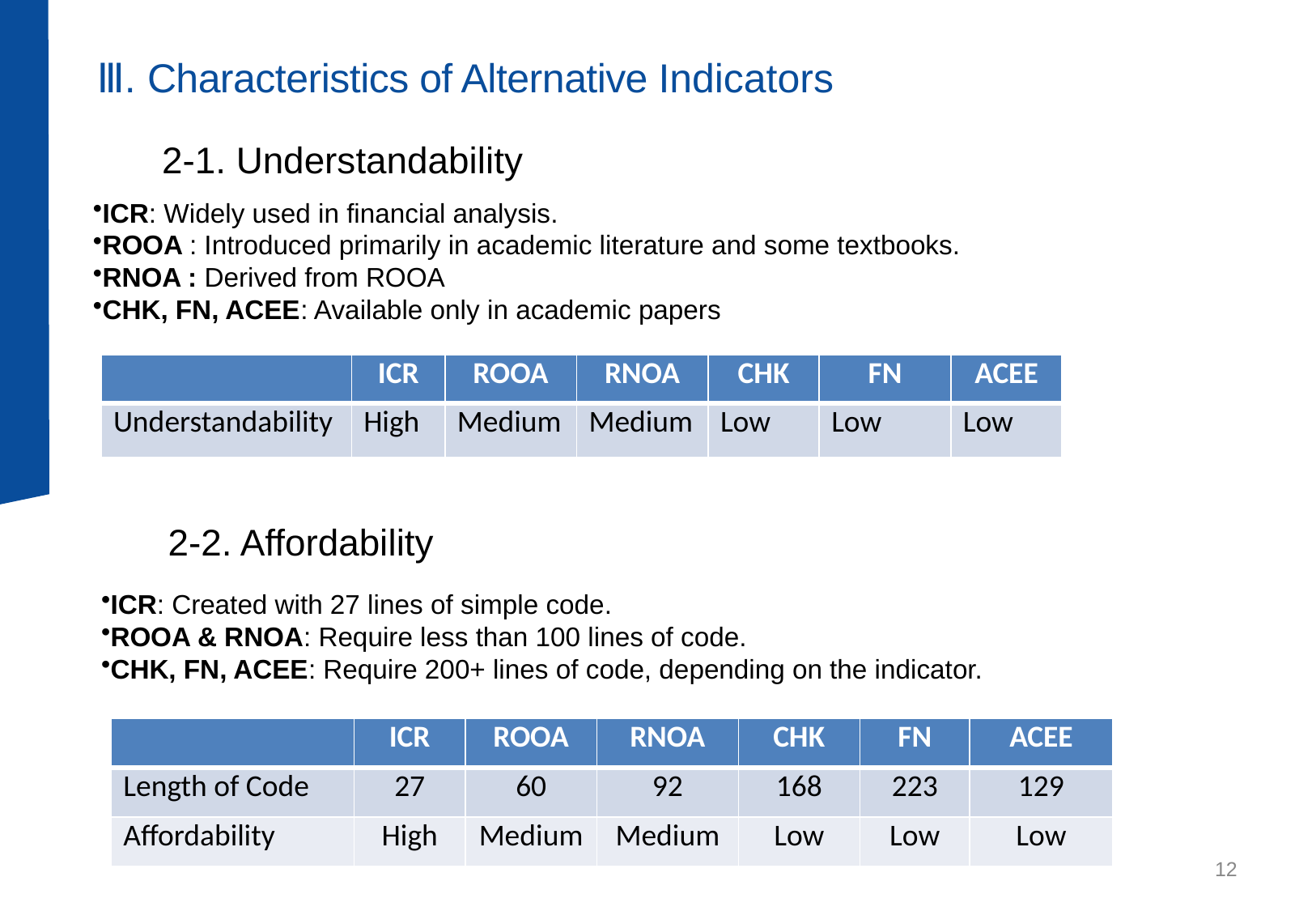

Ⅲ. Characteristics of Alternative Indicators
2-1. Understandability

ICR: Widely used in financial analysis.
ROOA : Introduced primarily in academic literature and some textbooks.
RNOA : Derived from ROOA
CHK, FN, ACEE: Available only in academic papers
|  | ICR | ROOA | RNOA | CHK | FN | ACEE |
| --- | --- | --- | --- | --- | --- | --- |
| Understandability | High | Medium | Medium | Low | Low | Low |
2-2. Affordability

ICR: Created with 27 lines of simple code.
ROOA & RNOA: Require less than 100 lines of code.
CHK, FN, ACEE: Require 200+ lines of code, depending on the indicator.

|  | ICR | ROOA | RNOA | CHK | FN | ACEE |
| --- | --- | --- | --- | --- | --- | --- |
| Length of Code | 27 | 60 | 92 | 168 | 223 | 129 |
| Affordability | High | Medium | Medium | Low | Low | Low |
12